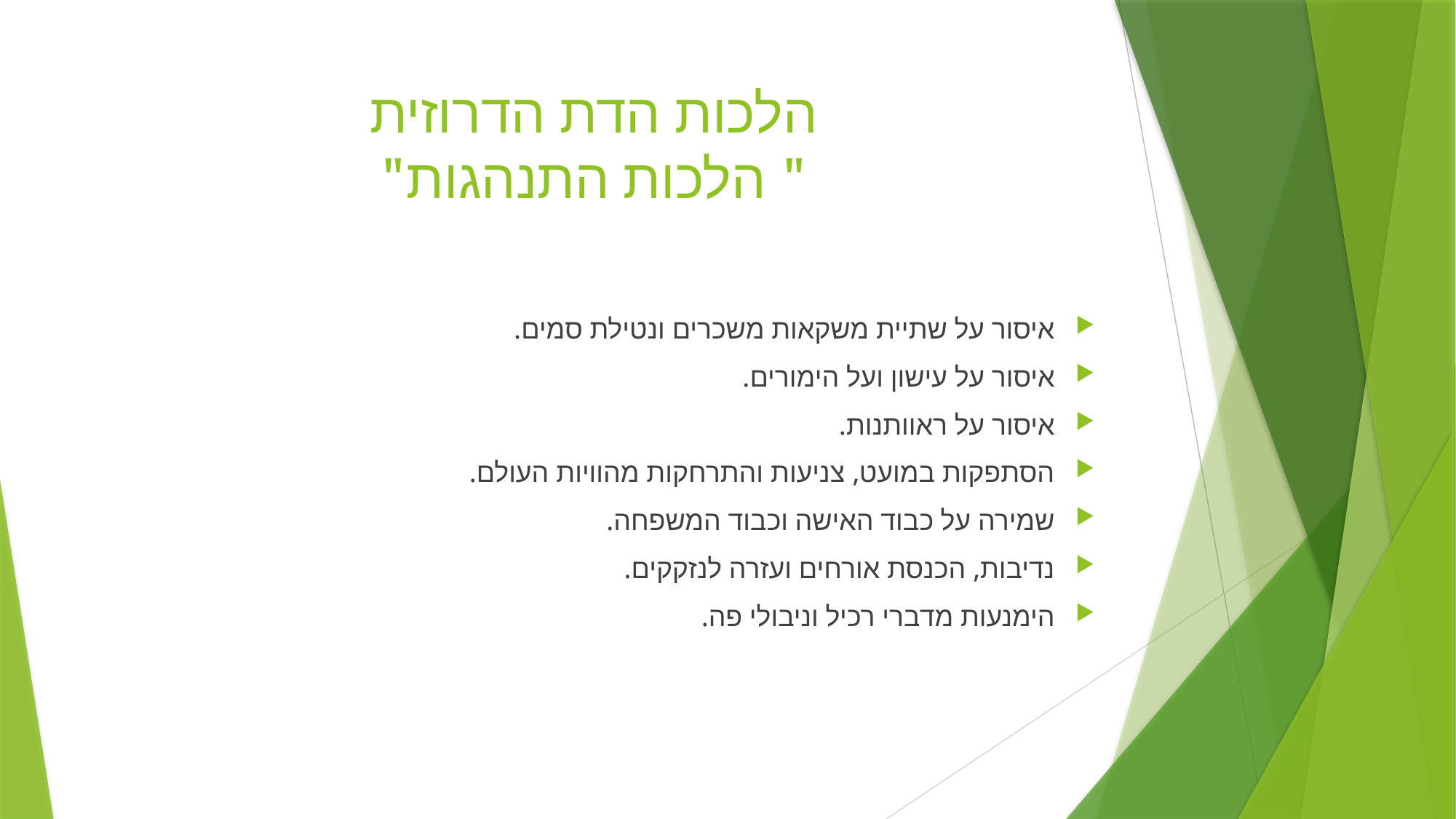

# הלכות הדת הדרוזית " הלכות התנהגות"

איסור על שתיית משקאות משכרים ונטילת סמים.
איסור על עישון ועל הימורים.
איסור על ראוותנות.
הסתפקות במועט, צניעות והתרחקות מהוויות העולם.
שמירה על כבוד האישה וכבוד המשפחה.
נדיבות, הכנסת אורחים ועזרה לנזקקים.
הימנעות מדברי רכיל וניבולי פה.